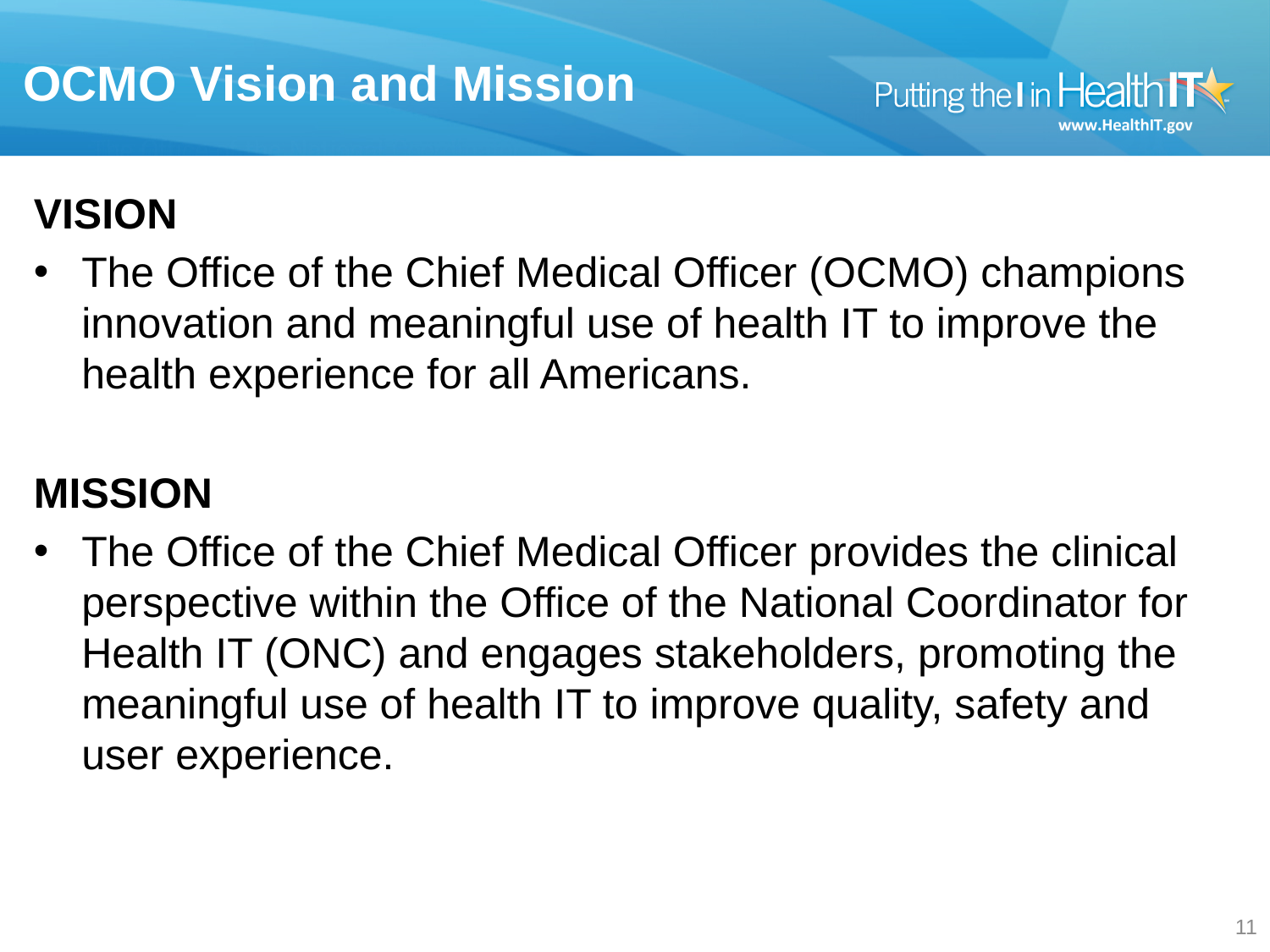

# OCMO Vision and Mission
VISION
The Office of the Chief Medical Officer (OCMO) champions innovation and meaningful use of health IT to improve the health experience for all Americans.

MISSION
The Office of the Chief Medical Officer provides the clinical perspective within the Office of the National Coordinator for Health IT (ONC) and engages stakeholders, promoting the meaningful use of health IT to improve quality, safety and user experience.

11